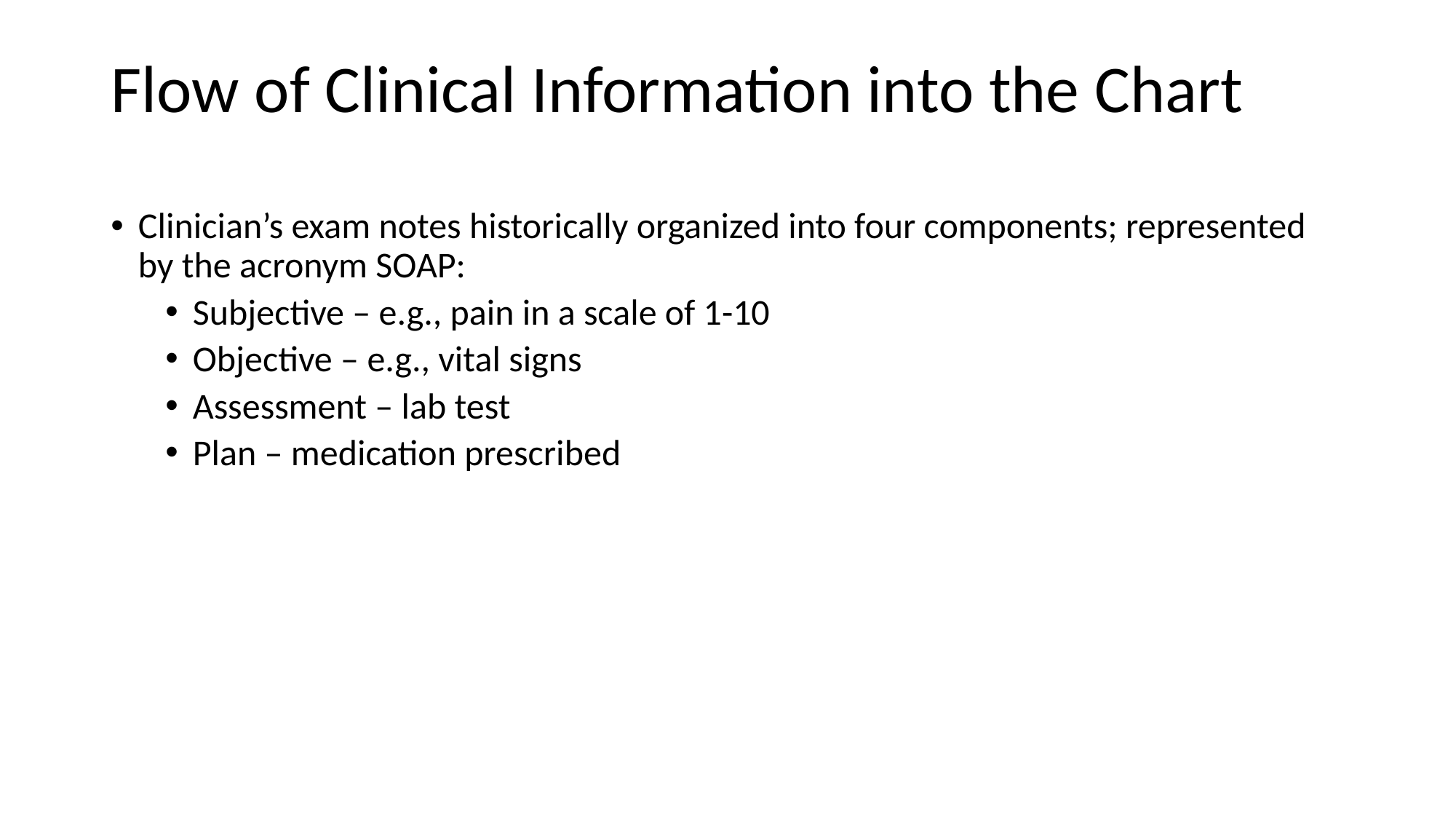

# Flow of Clinical Information into the Chart
Clinician’s exam notes historically organized into four components; represented by the acronym SOAP:
Subjective – e.g., pain in a scale of 1-10
Objective – e.g., vital signs
Assessment – lab test
Plan – medication prescribed